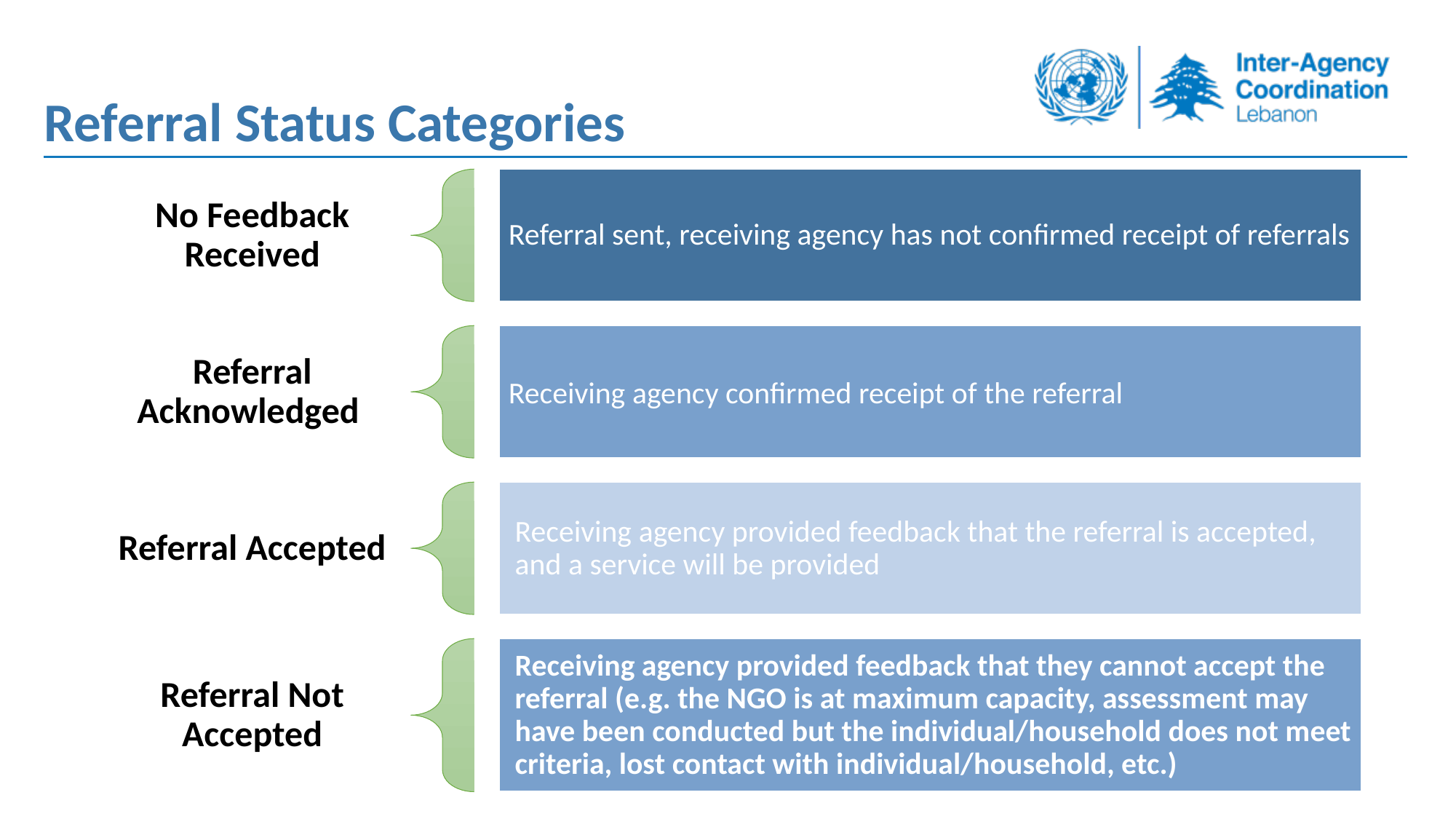

Referral Status Categories
No Feedback Received
Referral sent, receiving agency has not confirmed receipt of referrals
Referral Acknowledged
Receiving agency confirmed receipt of the referral
Referral Accepted
Receiving agency provided feedback that the referral is accepted, and a service will be provided
Referral Not Accepted
Receiving agency provided feedback that they cannot accept the referral (e.g. the NGO is at maximum capacity, assessment may have been conducted but the individual/household does not meet criteria, lost contact with individual/household, etc.)